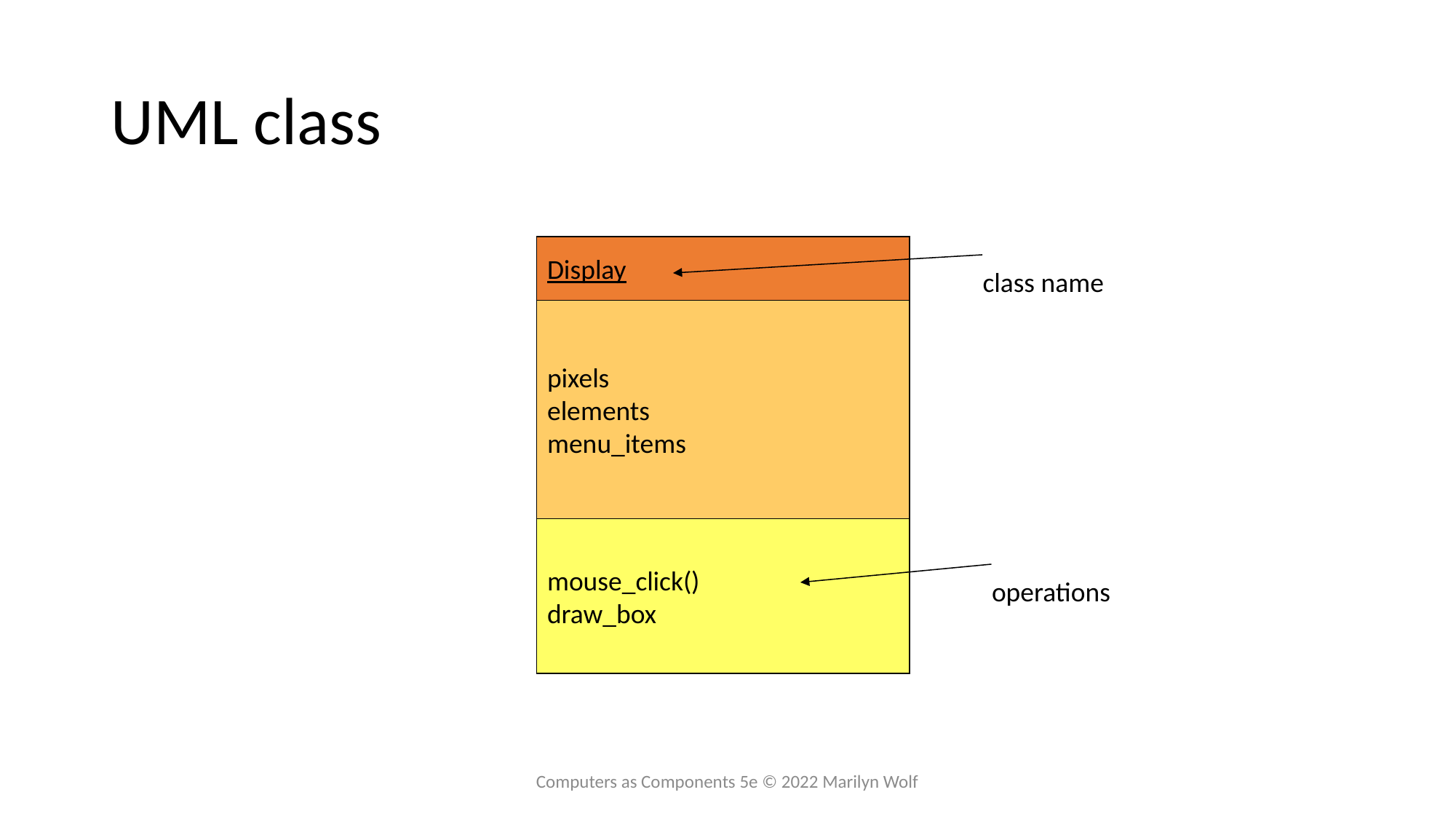

# UML class
Display

class name
pixels
elements
menu_items
mouse_click()
draw_box

operations
Computers as Components 5e © 2022 Marilyn Wolf